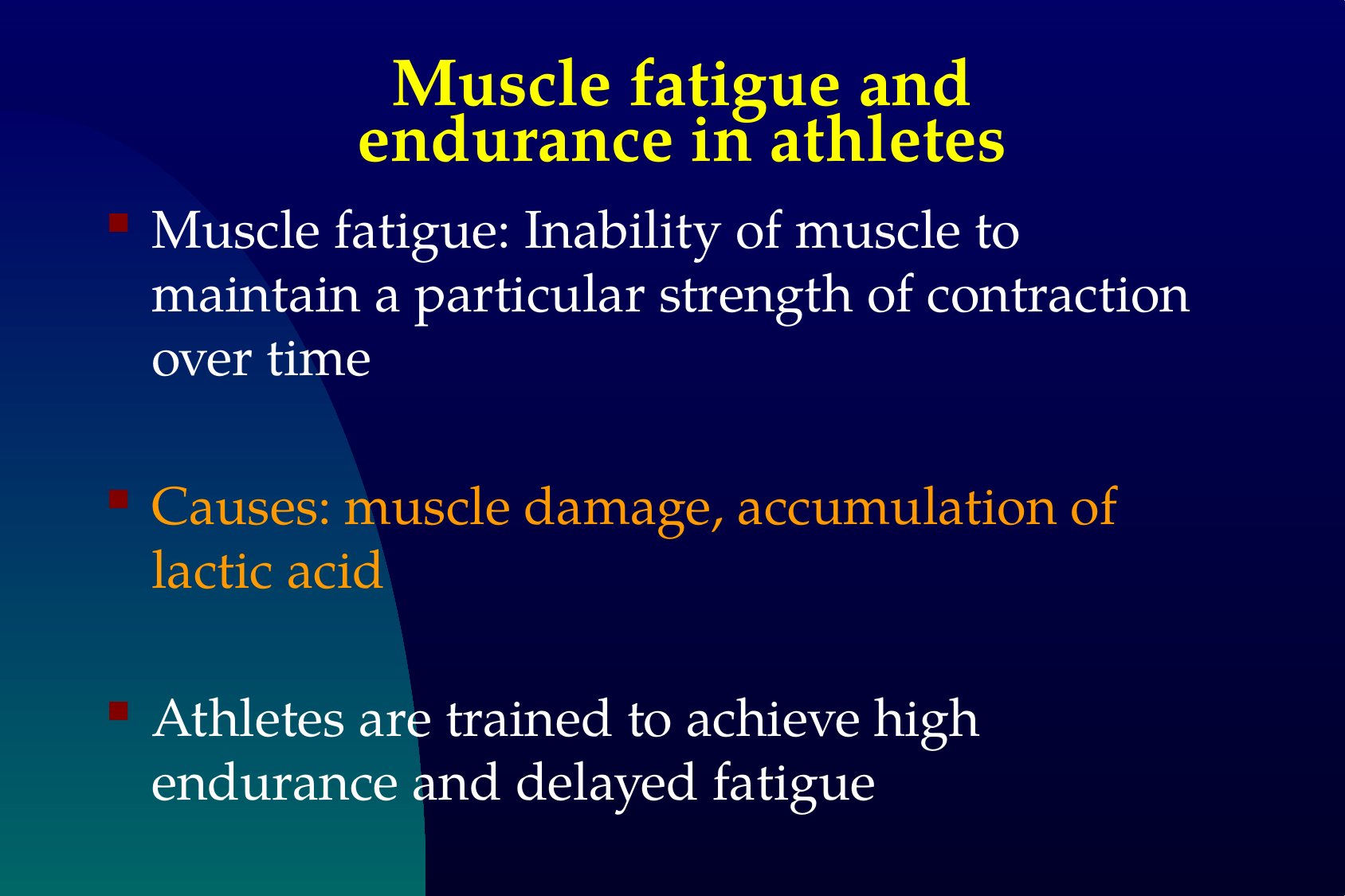

# Muscle fatigue and endurance in athletes
Muscle fatigue: Inability of muscle to maintain a particular strength of contraction over time

Causes: muscle damage, accumulation of lactic acid

Athletes are trained to achieve high endurance and delayed fatigue